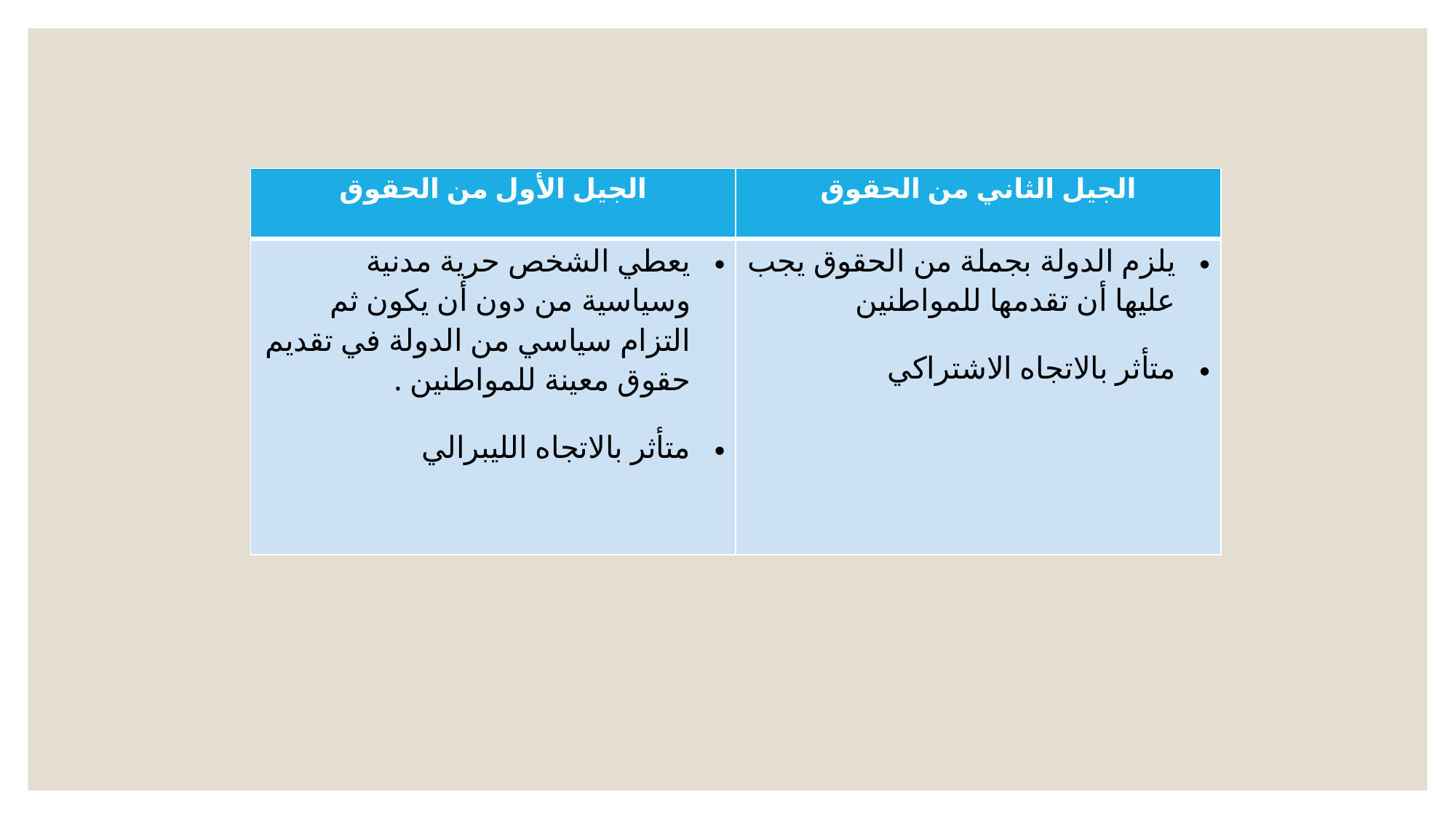

| الجيل الأول من الحقوق | الجيل الثاني من الحقوق |
| --- | --- |
| يعطي الشخص حرية مدنية وسياسية من دون أن يكون ثم التزام سياسي من الدولة في تقديم حقوق معينة للمواطنين . متأثر بالاتجاه الليبرالي | يلزم الدولة بجملة من الحقوق يجب عليها أن تقدمها للمواطنين متأثر بالاتجاه الاشتراكي |